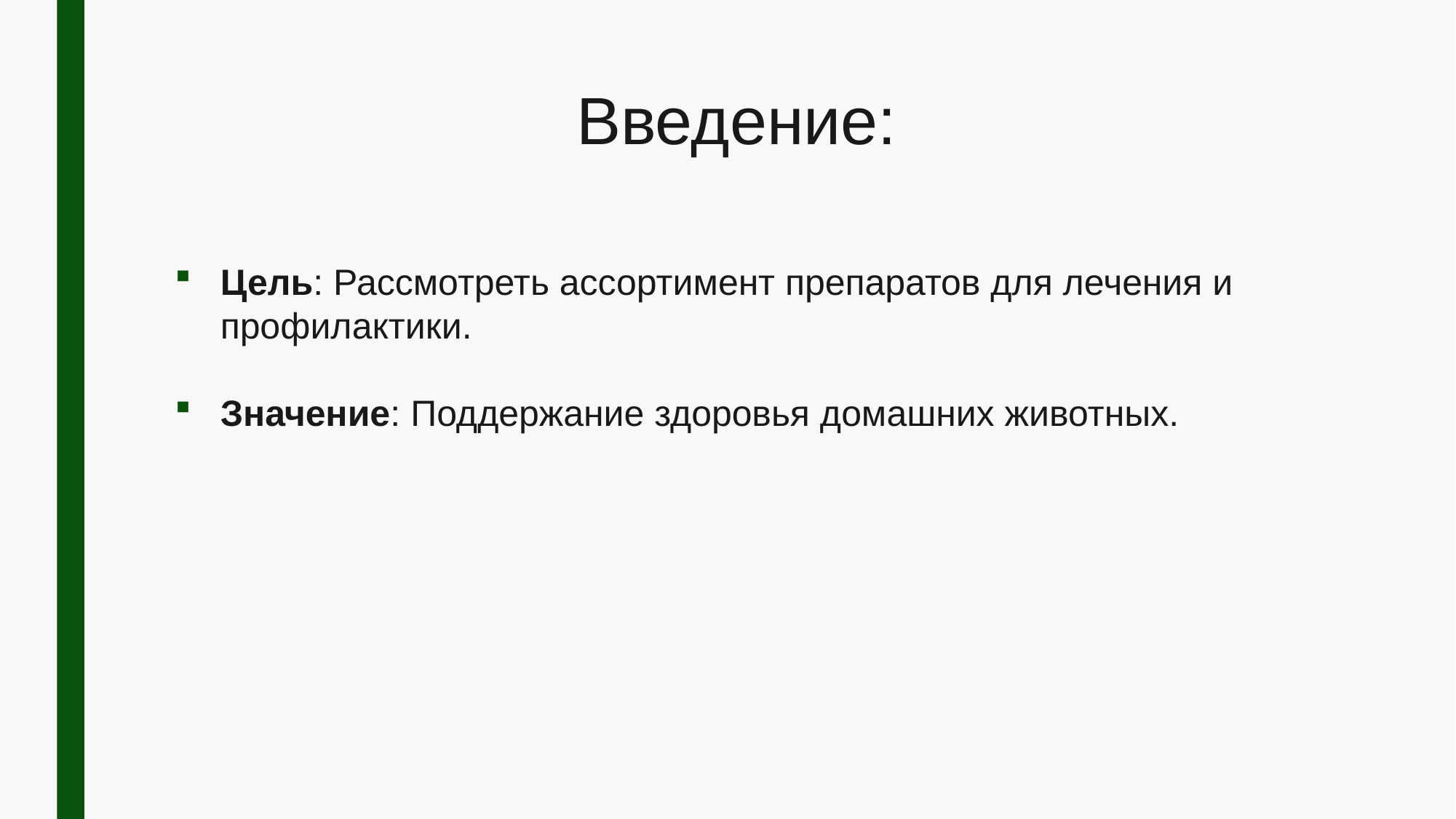

# Введение:
Цель: Рассмотреть ассортимент препаратов для лечения и профилактики.

Значение: Поддержание здоровья домашних животных.